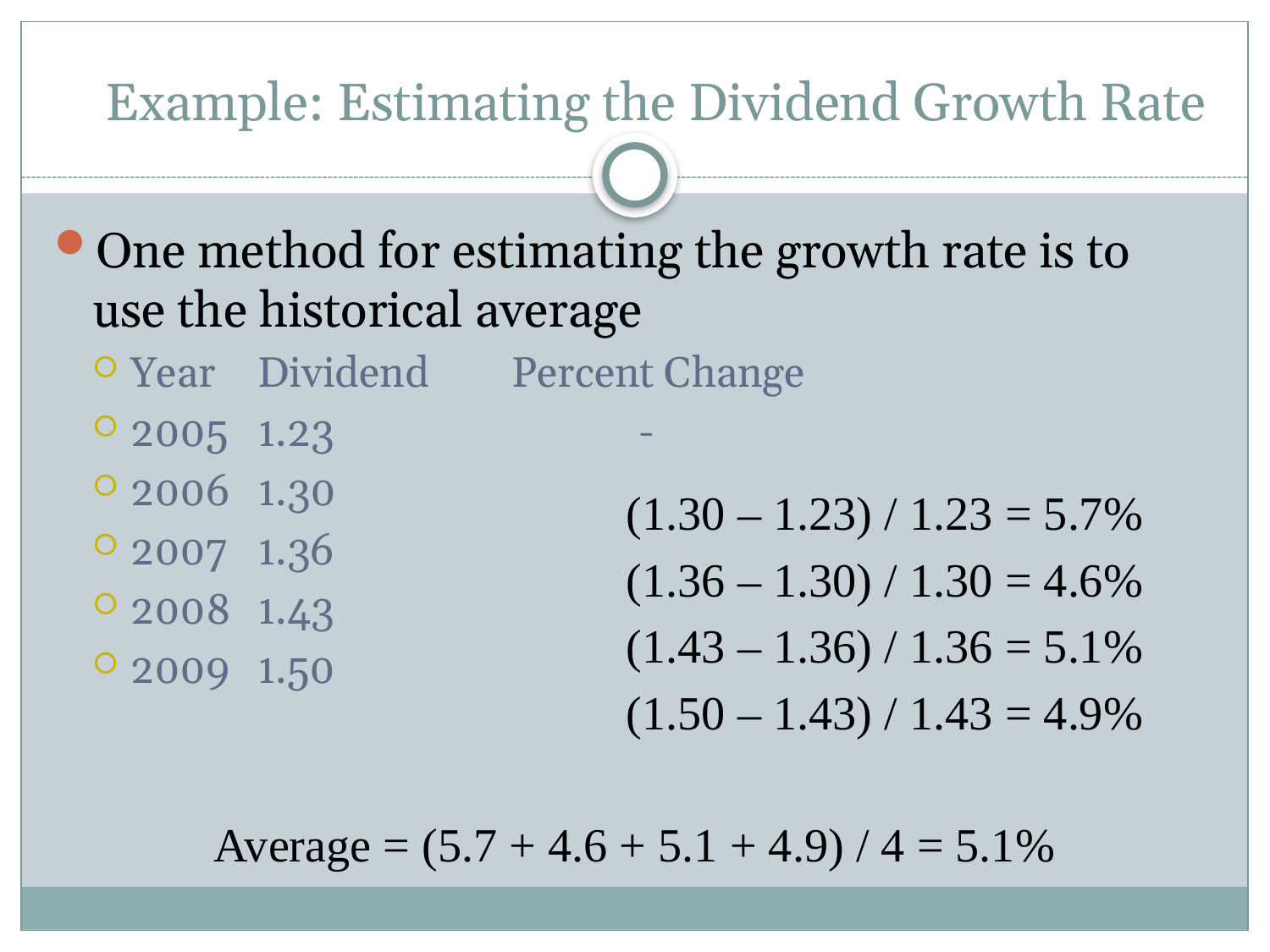

# Example: Estimating the Dividend Growth Rate
One method for estimating the growth rate is to use the historical average
Year	Dividend	Percent Change
2005	1.23			-
2006	1.30
2007	1.36
2008	1.43
2009	1.50
(1.30 – 1.23) / 1.23 = 5.7%
(1.36 – 1.30) / 1.30 = 4.6%
(1.43 – 1.36) / 1.36 = 5.1%
(1.50 – 1.43) / 1.43 = 4.9%
Average = (5.7 + 4.6 + 5.1 + 4.9) / 4 = 5.1%